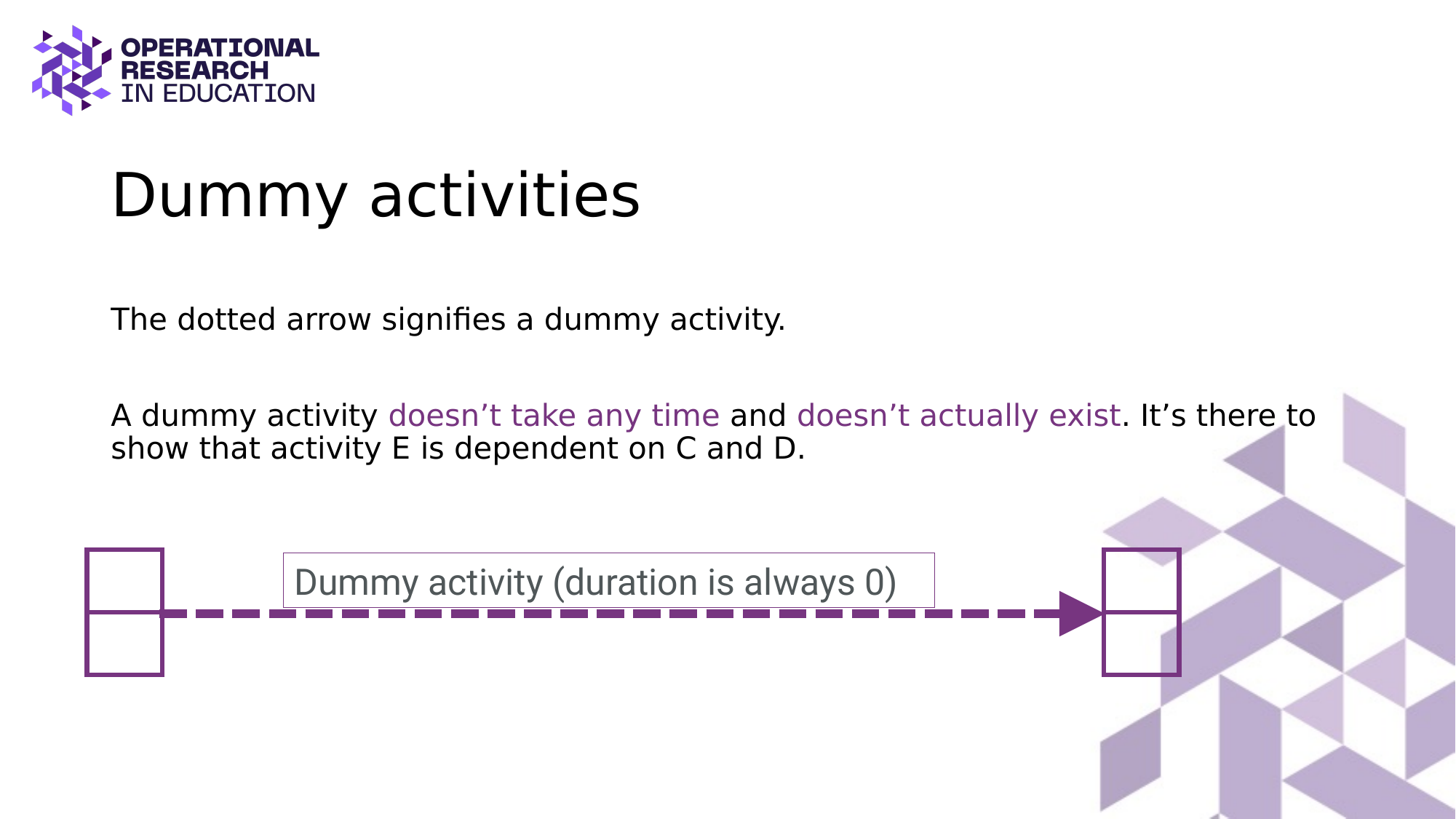

# Dummy activities
The dotted arrow signifies a dummy activity.

A dummy activity doesn’t take any time and doesn’t actually exist. It’s there to show that activity E is dependent on C and D.

Dummy activity (duration is always 0)